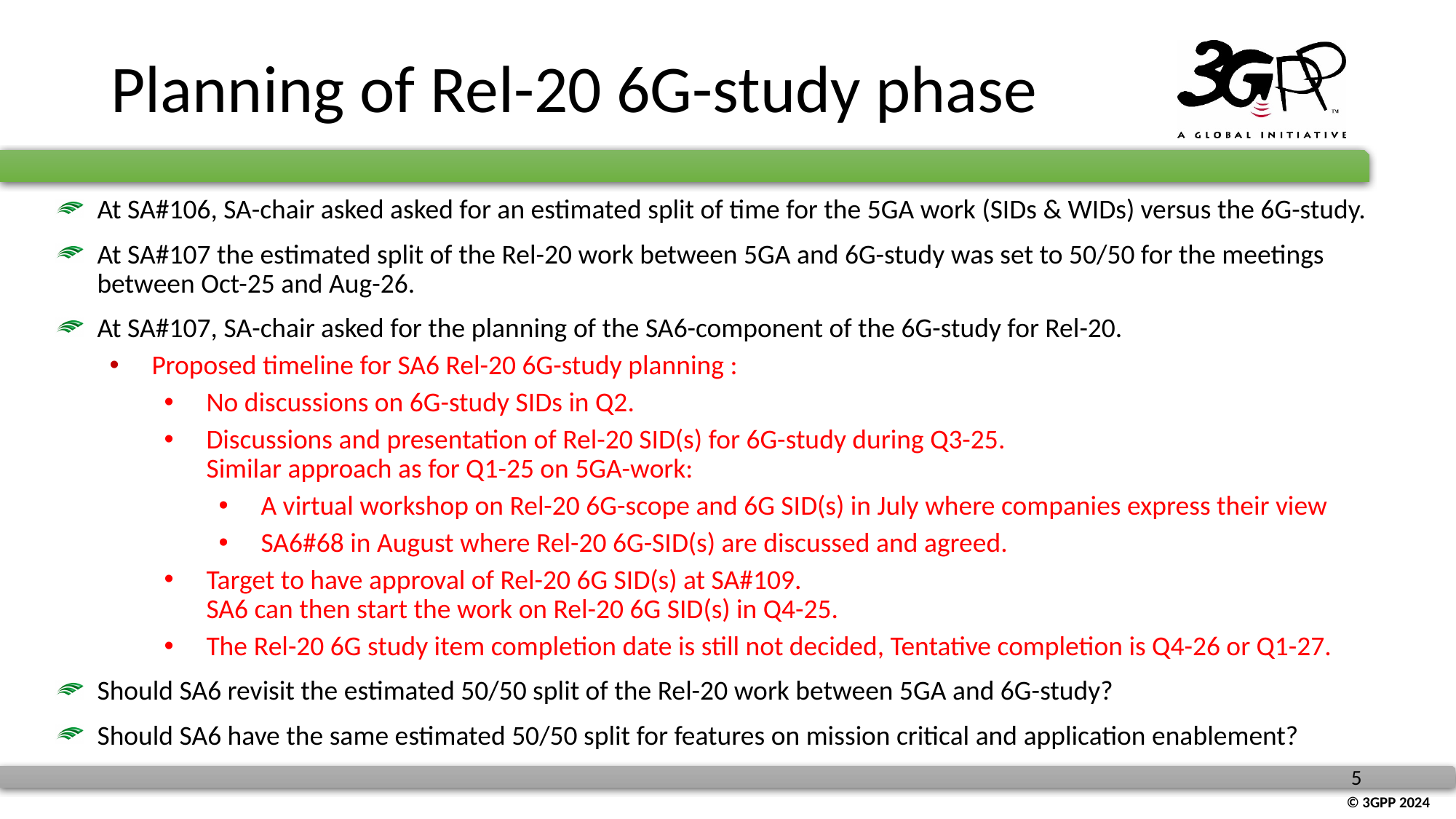

# Planning of Rel-20 6G-study phase
At SA#106, SA-chair asked asked for an estimated split of time for the 5GA work (SIDs & WIDs) versus the 6G-study.
At SA#107 the estimated split of the Rel-20 work between 5GA and 6G-study was set to 50/50 for the meetings between Oct-25 and Aug-26.
At SA#107, SA-chair asked for the planning of the SA6-component of the 6G-study for Rel-20.
Proposed timeline for SA6 Rel-20 6G-study planning :
No discussions on 6G-study SIDs in Q2.
Discussions and presentation of Rel-20 SID(s) for 6G-study during Q3-25.
Similar approach as for Q1-25 on 5GA-work:
A virtual workshop on Rel-20 6G-scope and 6G SID(s) in July where companies express their view
SA6#68 in August where Rel-20 6G-SID(s) are discussed and agreed.
Target to have approval of Rel-20 6G SID(s) at SA#109.
SA6 can then start the work on Rel-20 6G SID(s) in Q4-25.
The Rel-20 6G study item completion date is still not decided, Tentative completion is Q4-26 or Q1-27.
Should SA6 revisit the estimated 50/50 split of the Rel-20 work between 5GA and 6G-study?
Should SA6 have the same estimated 50/50 split for features on mission critical and application enablement?